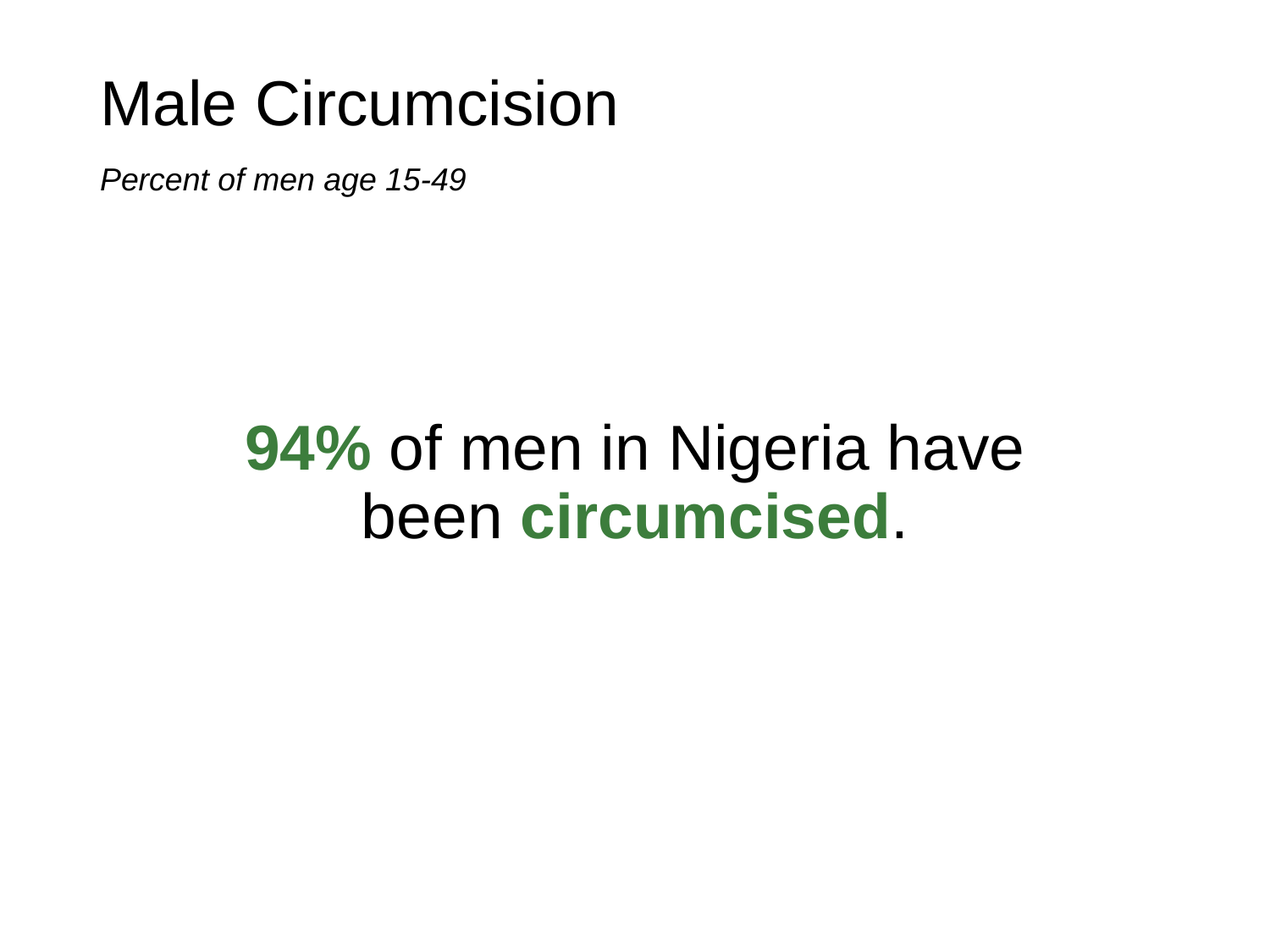

# Male Circumcision
Percent of men age 15-49
94% of men in Nigeria have been circumcised.